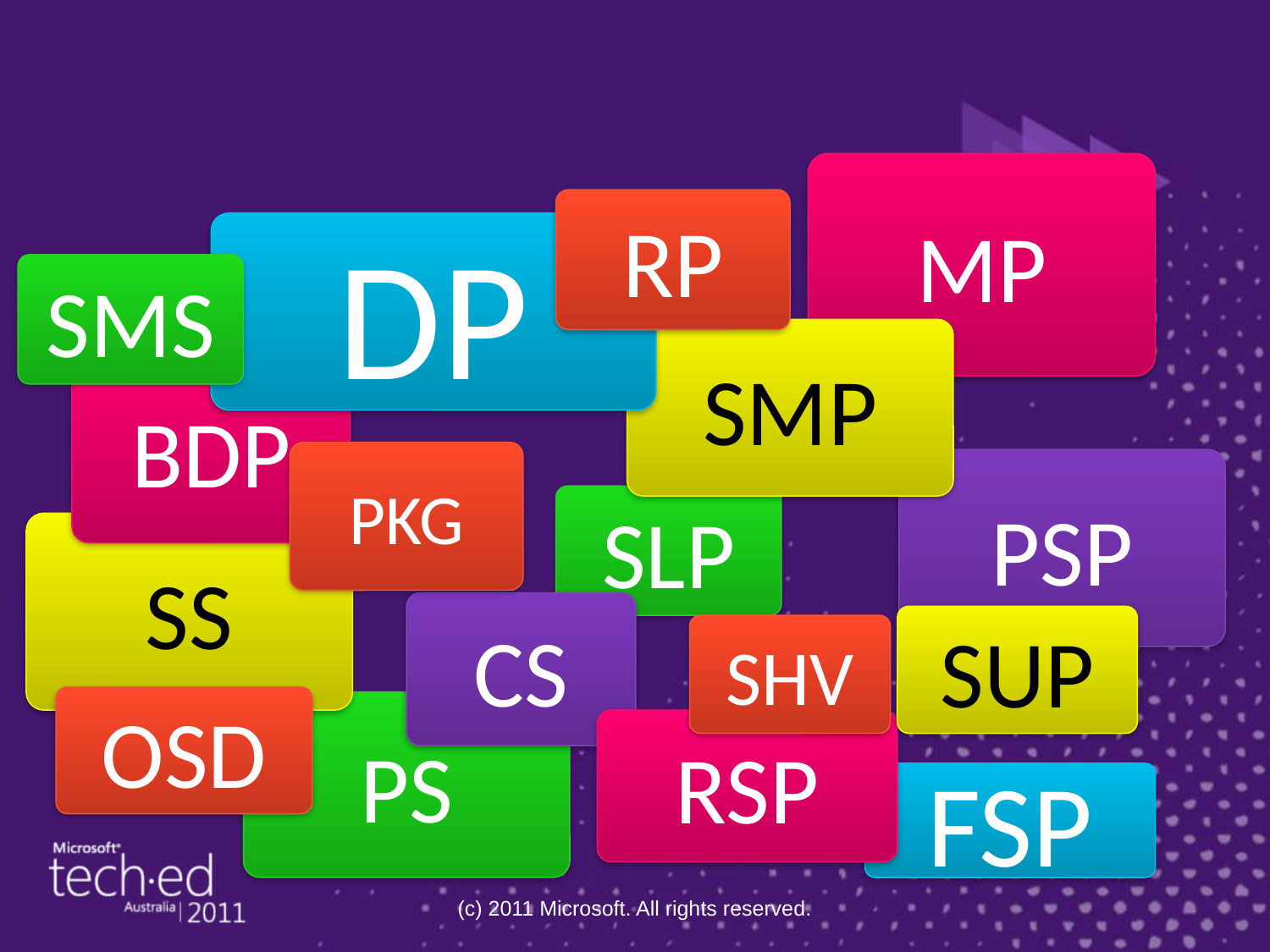

MP
RP
DP
SMS
SMP
BDP
PKG
PSP
SLP
SS
CS
SUP
SHV
OSD
PS
RSP
FSP
(c) 2011 Microsoft. All rights reserved.